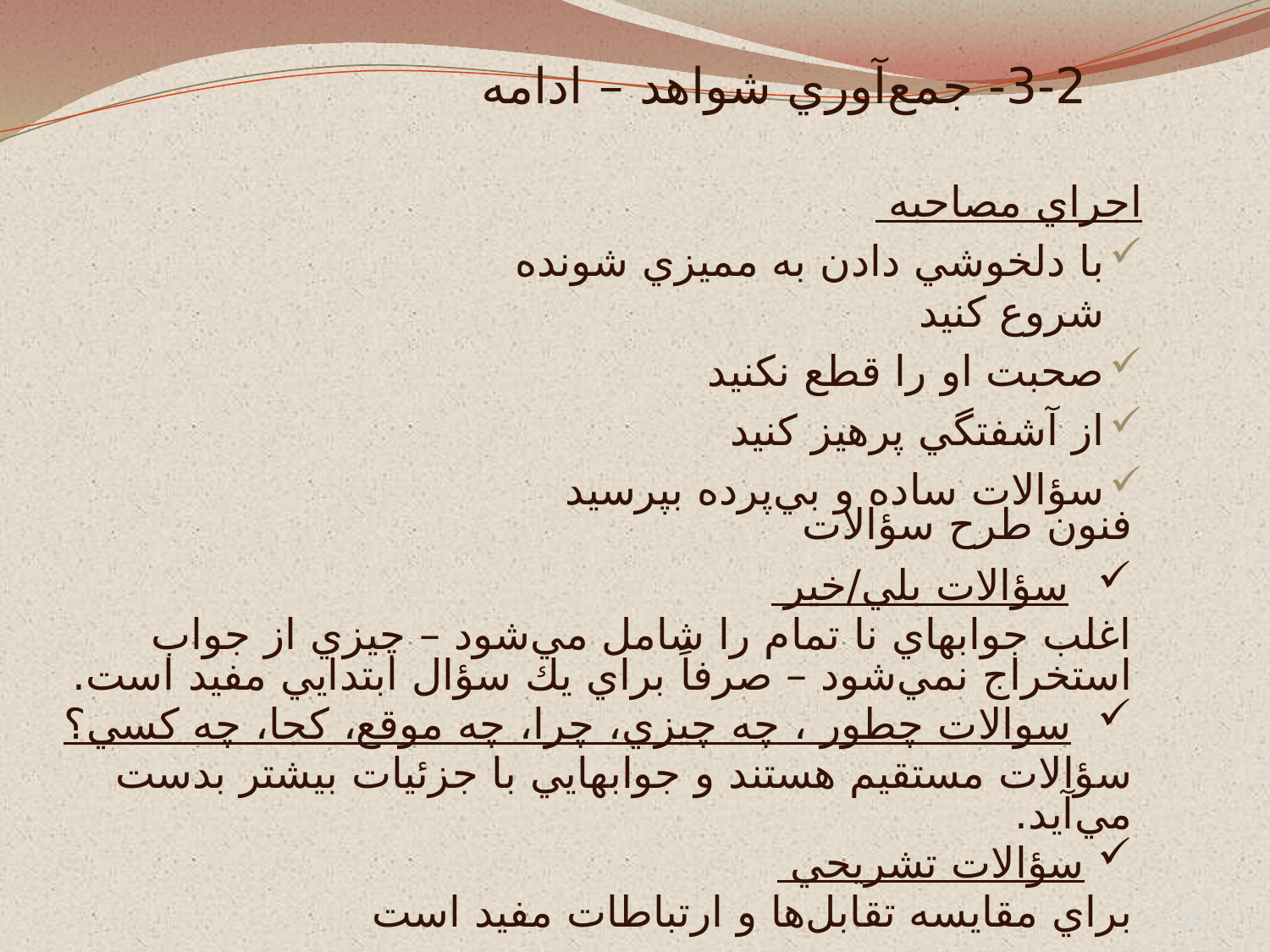

# 3-2- جمع‌آوري شواهد – ادامه
اجراي مصاحبه
با دلخوشي دادن به مميزي شونده شروع كنيد
صحبت او را قطع نكنيد
از آشفتگي پرهيز كنيد
سؤالات ساده و بي‌پرده بپرسيد
فنون طرح سؤالات
سؤالات بلي/خير
اغلب جوابهاي نا تمام را شامل مي‌شود – چيزي از جواب استخراج نمي‌شود – صرفاً براي يك سؤال ابتدايي مفيد است.
 سوالات چطور ، چه چيزي، چرا، چه موقع، كجا، چه كسي؟
سؤالات مستقيم هستند و جوابهايي با جزئيات بيشتر بدست مي‌آيد.
سؤالات تشريحي
براي مقايسه تقابل‌ها و ارتباطات مفيد است
187